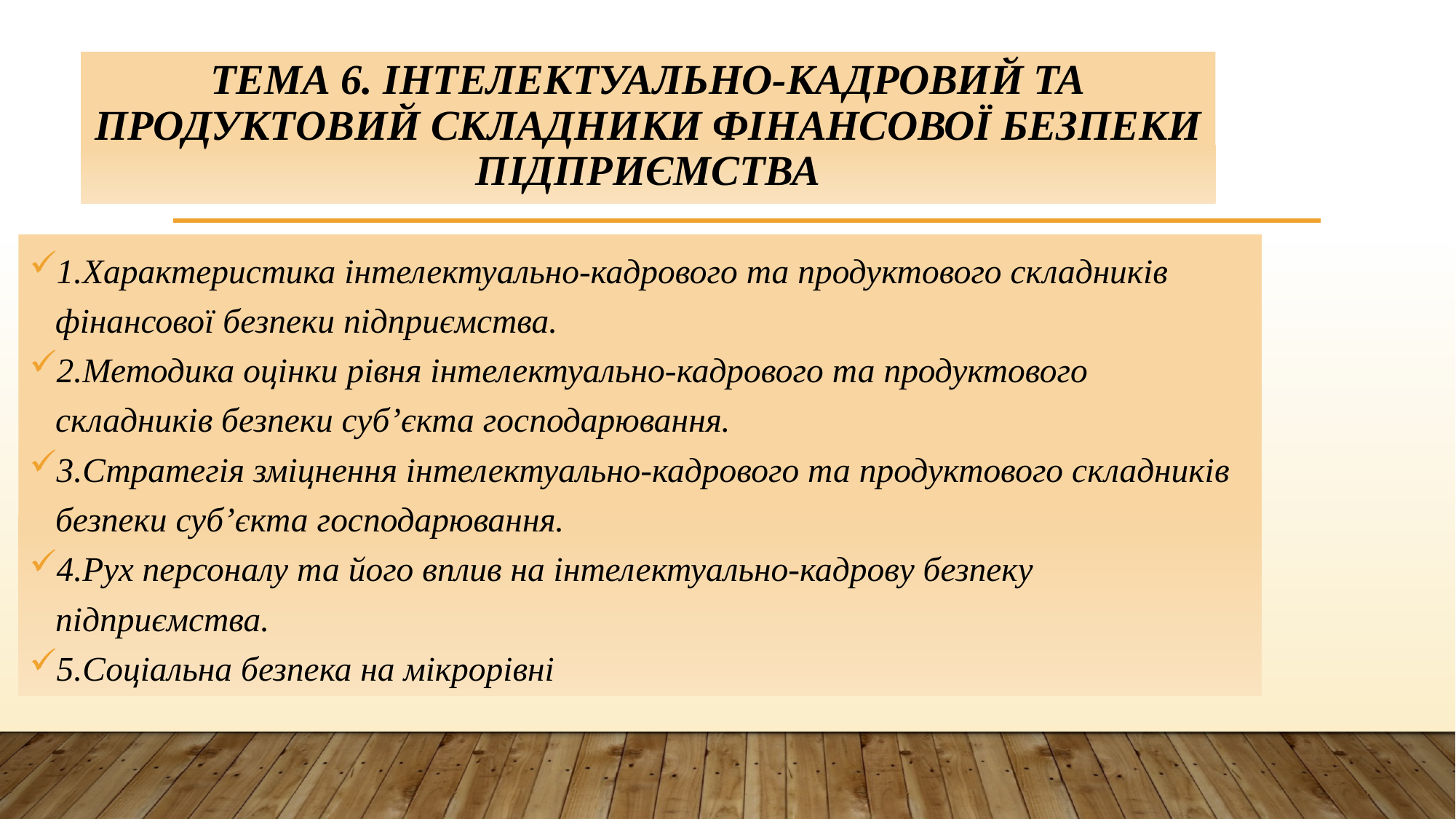

# ТЕМА 6. Інтелектуально-кадровий та продуктовий складники фінансової безпеки підприємства
1.Характеристика інтелектуально-кадрового та продуктового складників фінансової безпеки підприємства.
2.Методика оцінки рівня інтелектуально-кадрового та продуктового складників безпеки суб’єкта господарювання.
3.Стратегія зміцнення інтелектуально-кадрового та продуктового складників безпеки суб’єкта господарювання.
4.Рух персоналу та його вплив на інтелектуально-кадрову безпеку підприємства.
5.Соціальна безпека на мікрорівні